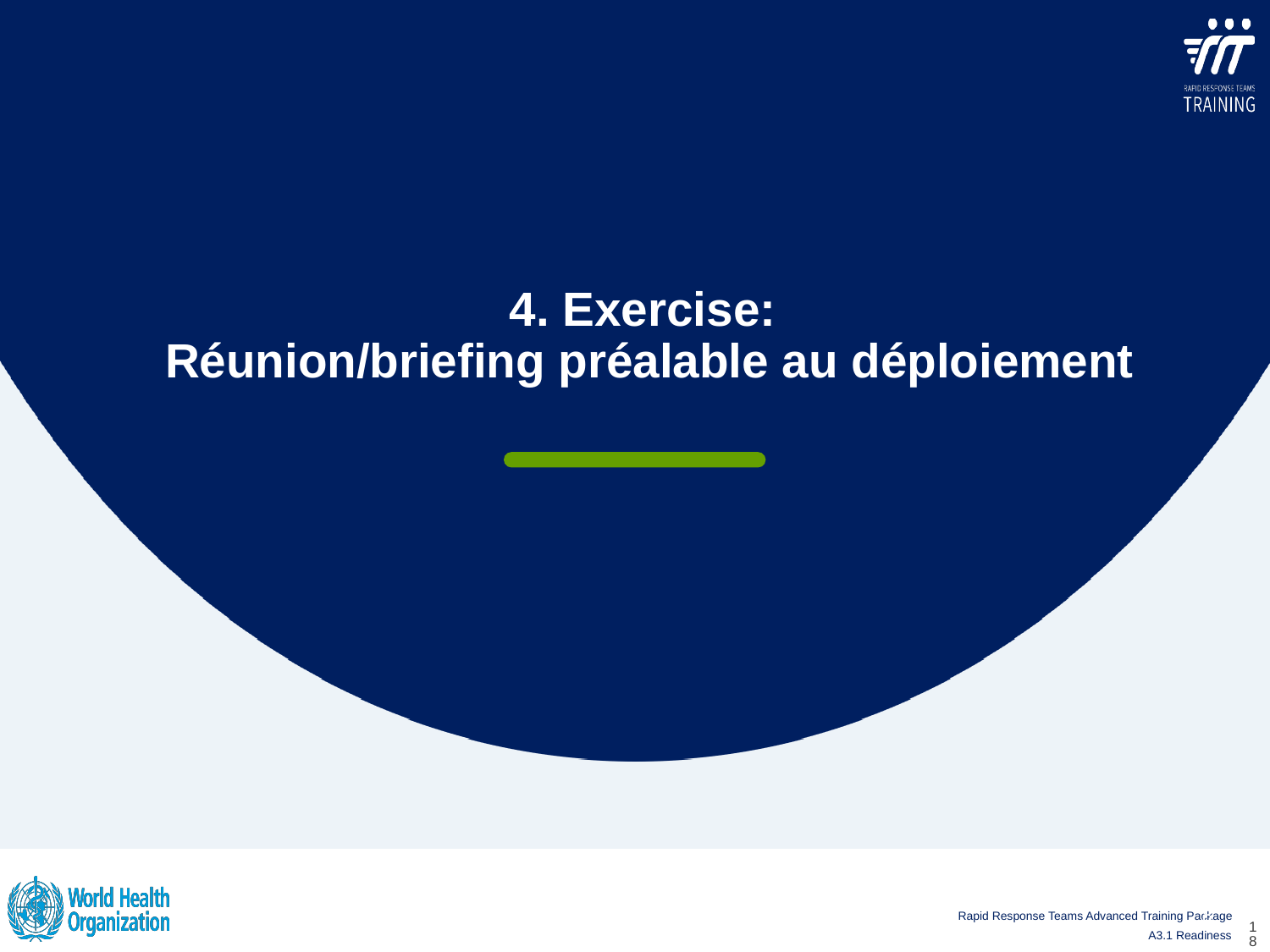

4. Exercise:
Réunion/briefing préalable au déploiement
18